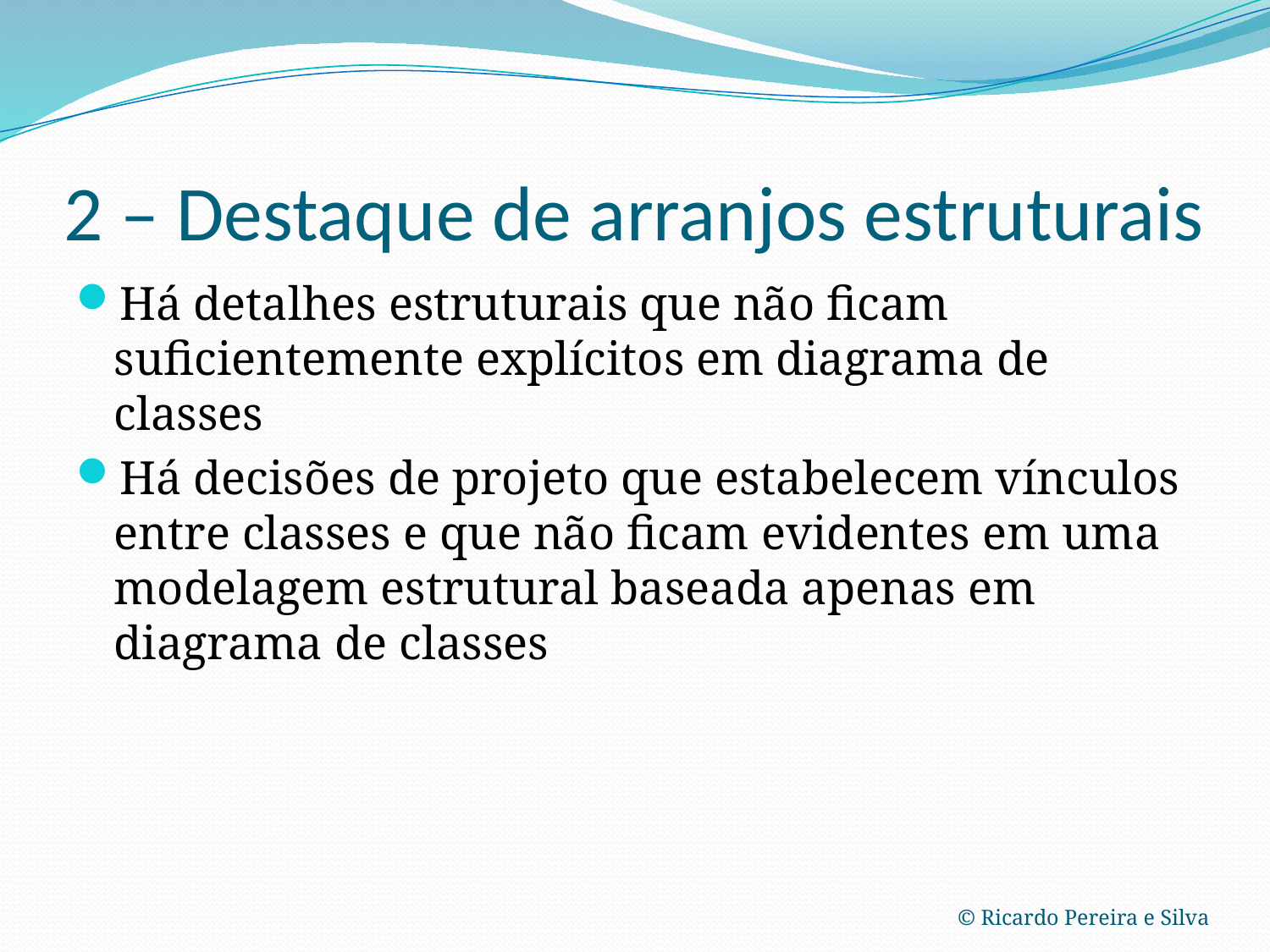

# 2 – Destaque de arranjos estruturais
Há detalhes estruturais que não ficam suficientemente explícitos em diagrama de classes
Há decisões de projeto que estabelecem vínculos entre classes e que não ficam evidentes em uma modelagem estrutural baseada apenas em diagrama de classes
© Ricardo Pereira e Silva